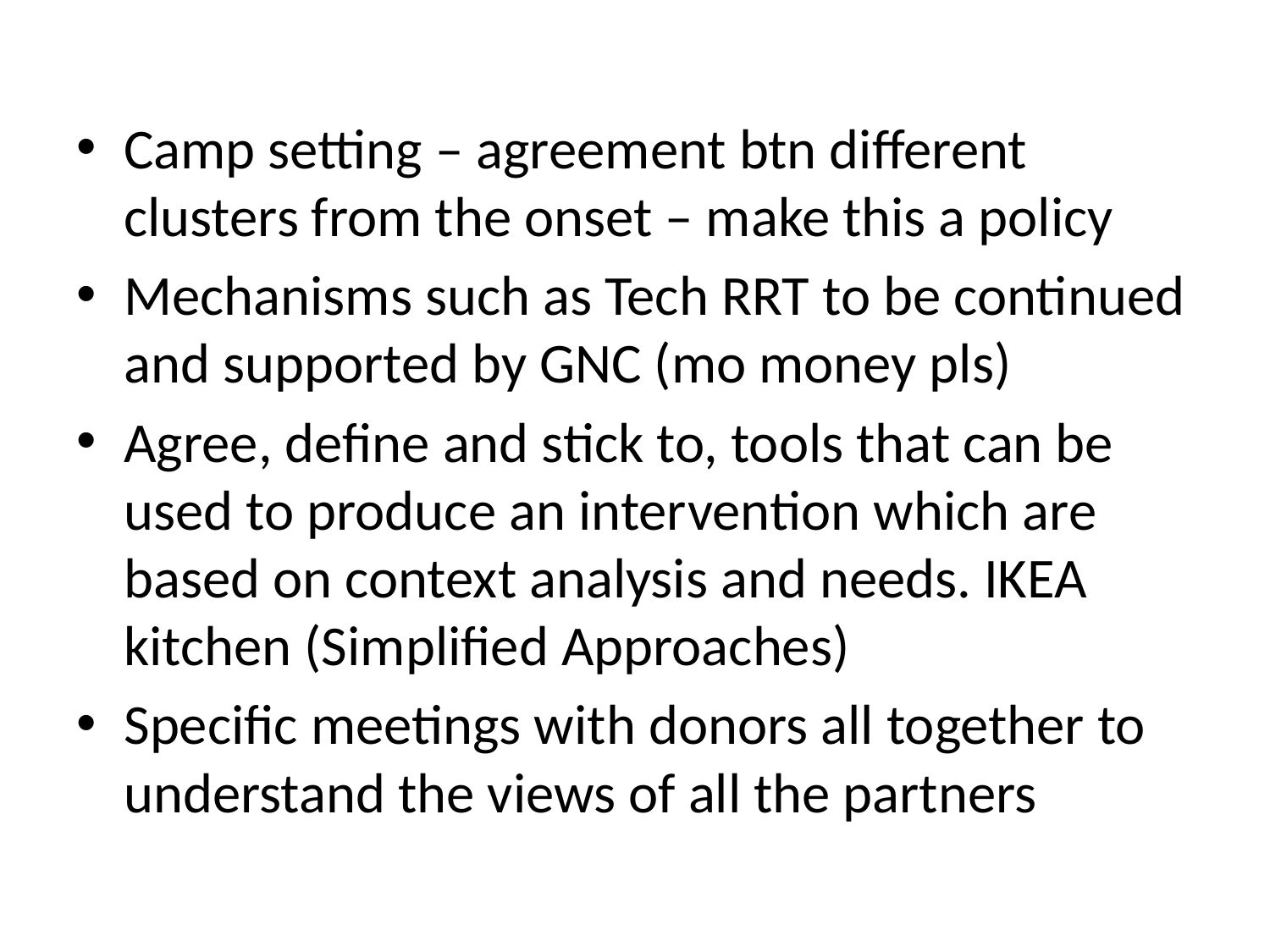

Camp setting – agreement btn different clusters from the onset – make this a policy
Mechanisms such as Tech RRT to be continued and supported by GNC (mo money pls)
Agree, define and stick to, tools that can be used to produce an intervention which are based on context analysis and needs. IKEA kitchen (Simplified Approaches)
Specific meetings with donors all together to understand the views of all the partners